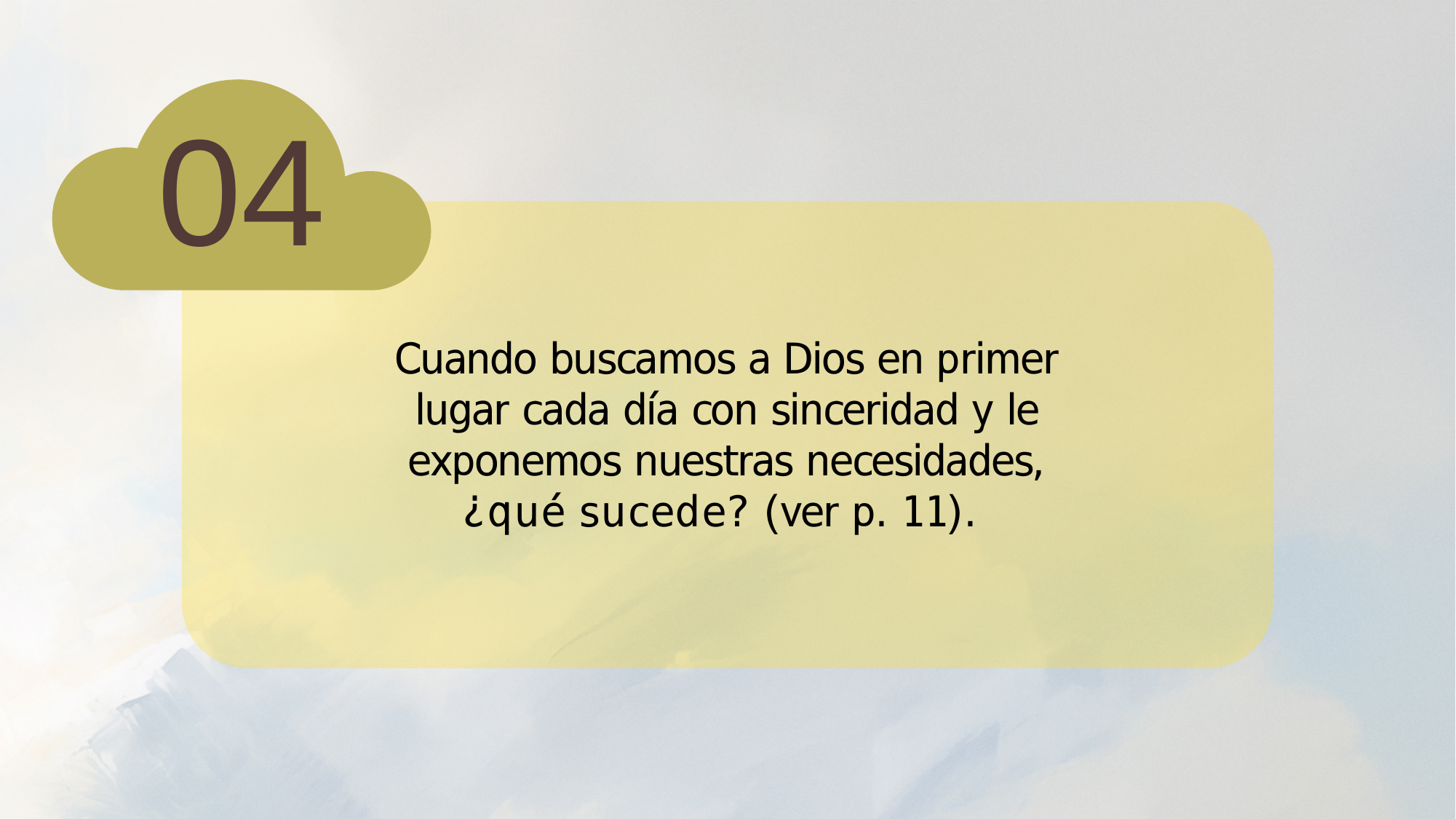

04

Cuando buscamos a Dios en primer lugar cada día con sinceridad y le exponemos nuestras necesidades, ¿qué sucede? (ver p. 11).